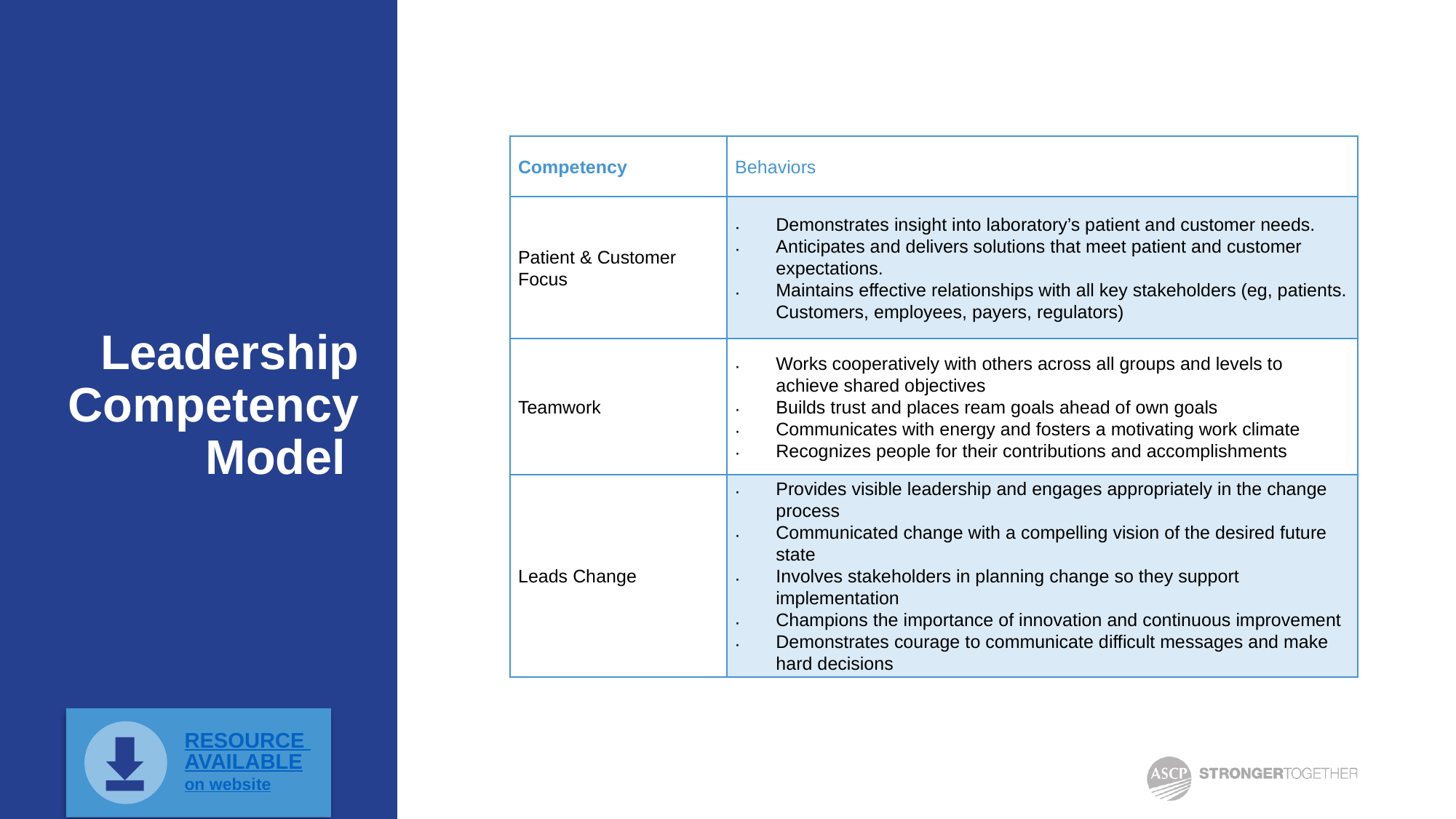

| Competency | Behaviors |
| --- | --- |
| Patient & Customer Focus | Demonstrates insight into laboratory’s patient and customer needs. Anticipates and delivers solutions that meet patient and customer expectations. Maintains effective relationships with all key stakeholders (eg, patients. Customers, employees, payers, regulators) |
| Teamwork | Works cooperatively with others across all groups and levels to achieve shared objectives Builds trust and places ream goals ahead of own goals Communicates with energy and fosters a motivating work climate Recognizes people for their contributions and accomplishments |
| Leads Change | Provides visible leadership and engages appropriately in the change process Communicated change with a compelling vision of the desired future state Involves stakeholders in planning change so they support implementation Champions the importance of innovation and continuous improvement Demonstrates courage to communicate difficult messages and make hard decisions |
# Leadership Competency Model

RESOURCE AVAILABLE
on website